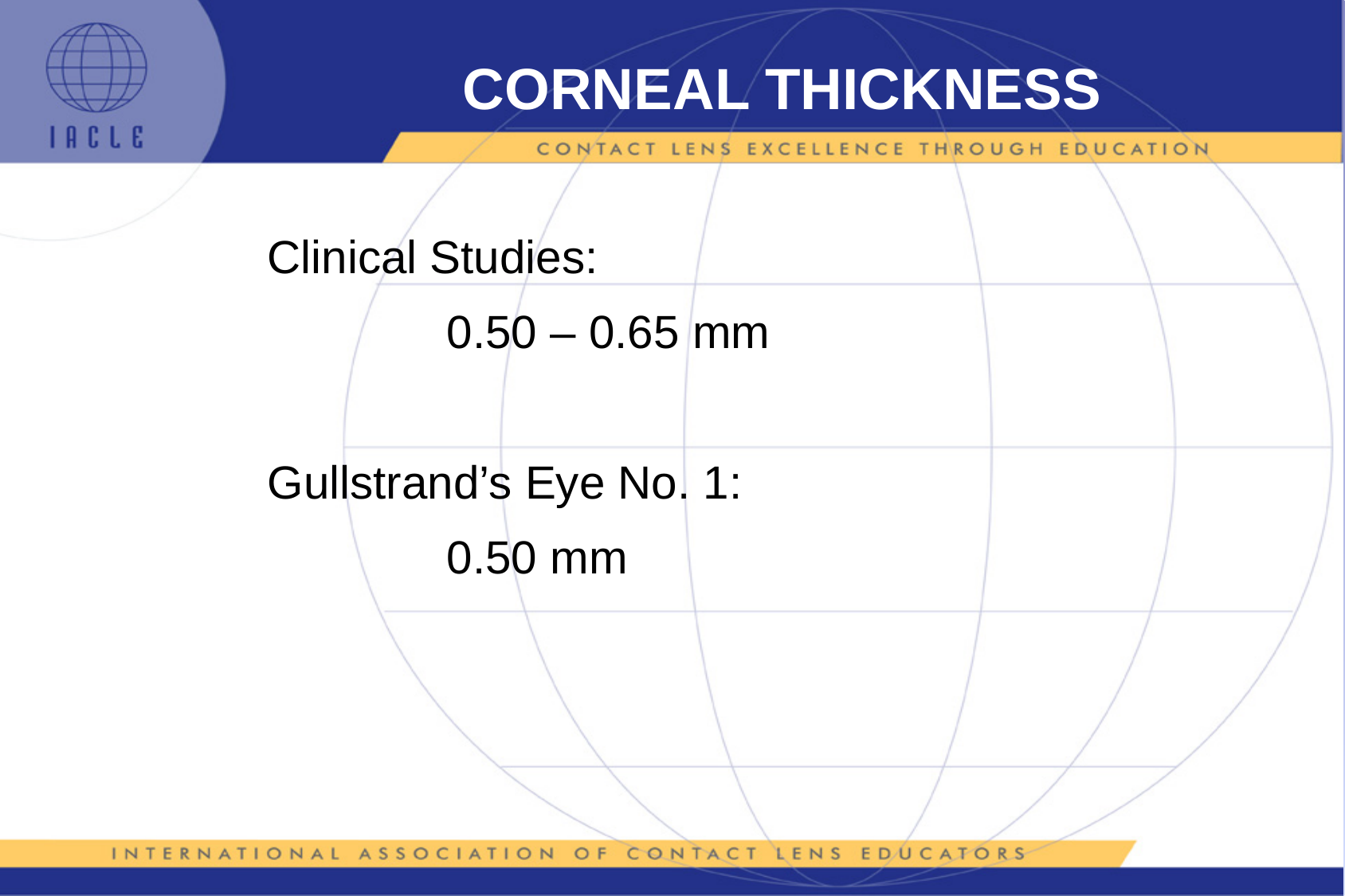

# CORNEAL THICKNESS
Clinical Studies:
0.50 – 0.65 mm

Gullstrand’s Eye No. 1:
0.50 mm